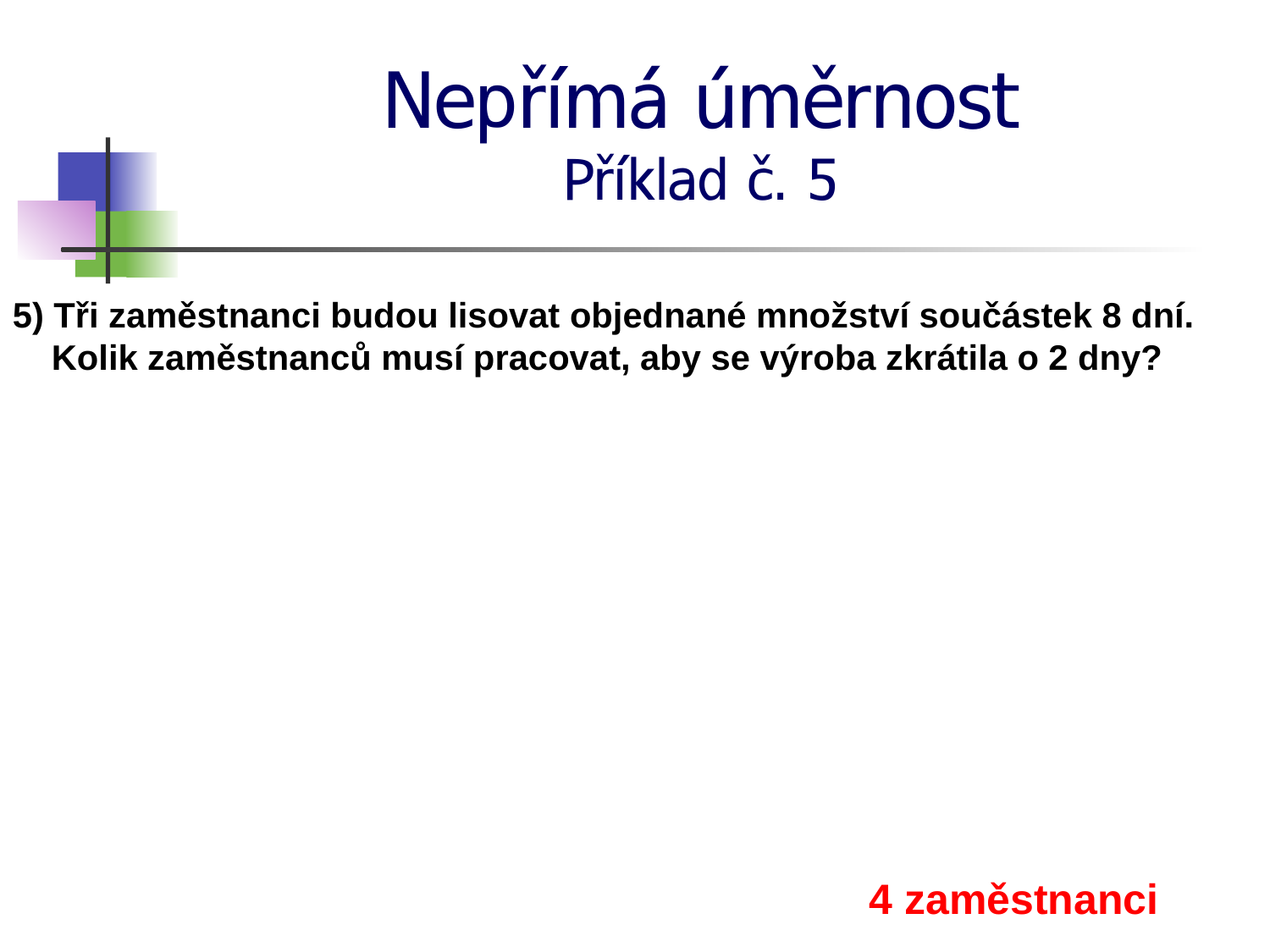

# Nepřímá úměrnost Příklad č. 5
5) Tři zaměstnanci budou lisovat objednané množství součástek 8 dní.
    Kolik zaměstnanců musí pracovat, aby se výroba zkrátila o 2 dny?
4 zaměstnanci